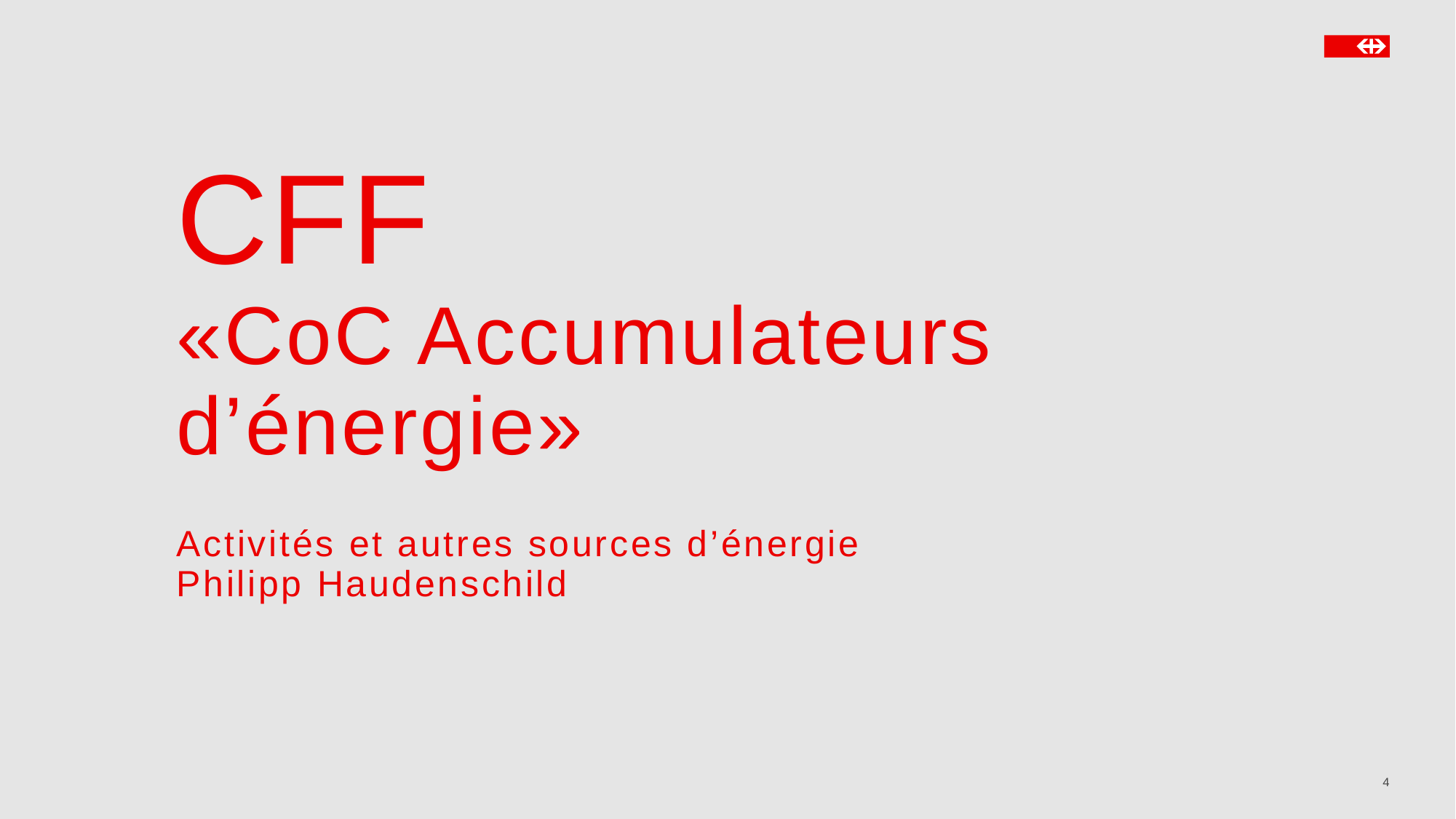

# CFF «CoC Accumulateurs d’énergie»
Activités et autres sources d’énergie
Philipp Haudenschild
4